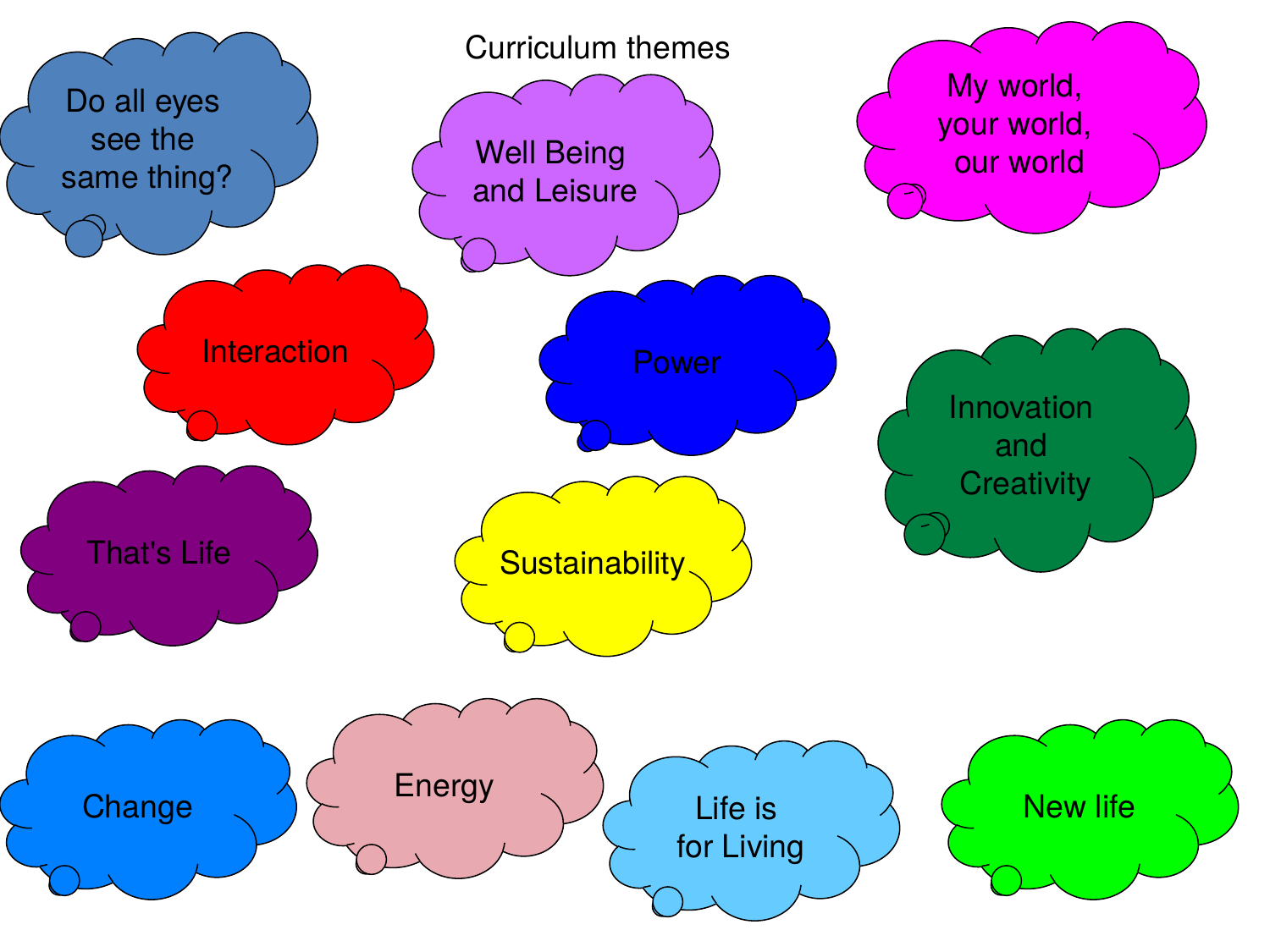

Curriculum themes
My world,
your world,
our world
Do all eyes
see the
same thing?
Well Being
and Leisure
Interaction
Power
Innovation
and
Creativity
That's Life
Sustainability
Energy
Change
New life
Life is
for Living